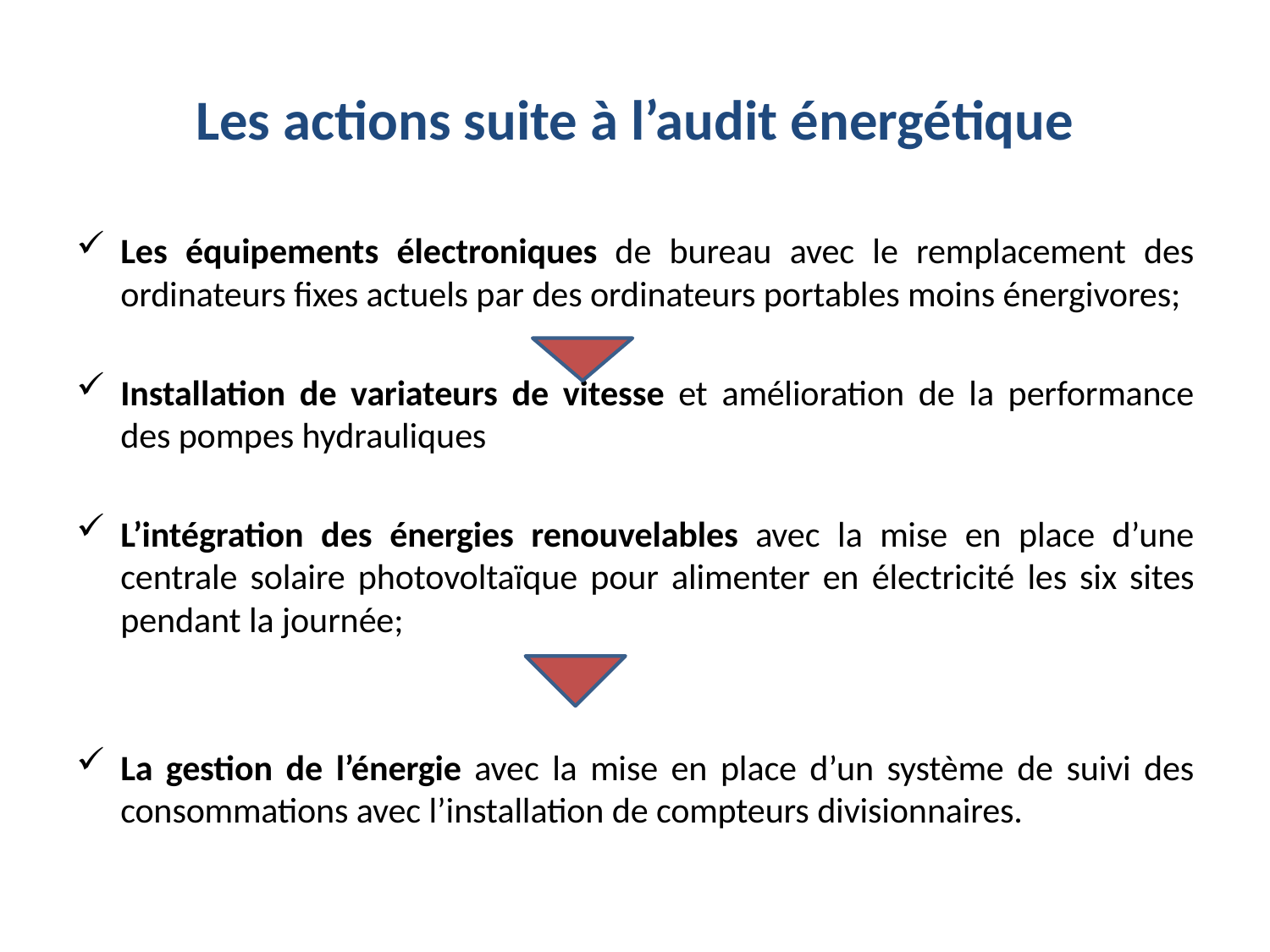

# Les actions suite à l’audit énergétique
Les équipements électroniques de bureau avec le remplacement des ordinateurs fixes actuels par des ordinateurs portables moins énergivores;

Installation de variateurs de vitesse et amélioration de la performance des pompes hydrauliques

L’intégration des énergies renouvelables avec la mise en place d’une centrale solaire photovoltaïque pour alimenter en électricité les six sites pendant la journée;

La gestion de l’énergie avec la mise en place d’un système de suivi des consommations avec l’installation de compteurs divisionnaires.